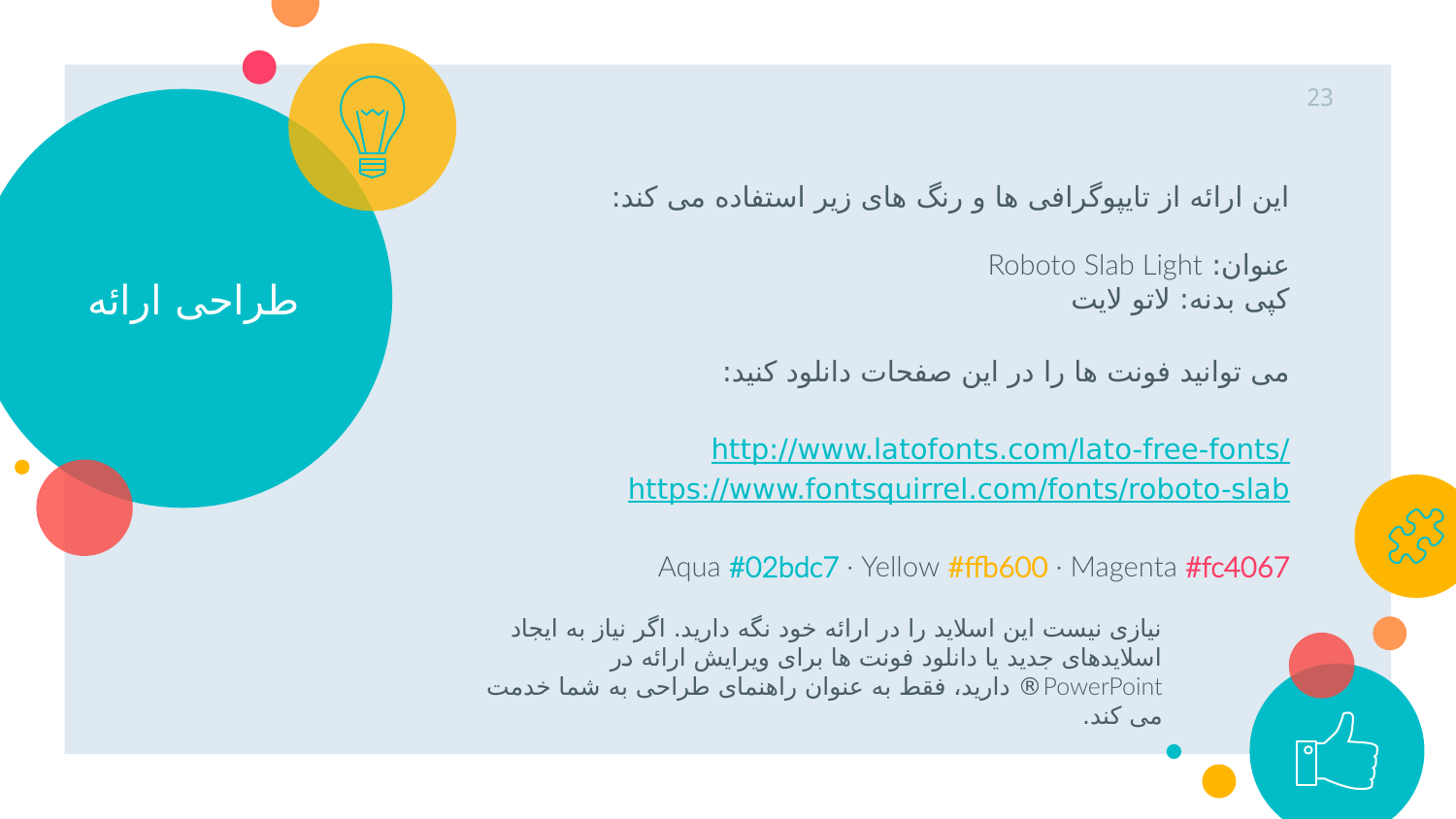

23
# طراحی ارائه
این ارائه از تایپوگرافی ها و رنگ های زیر استفاده می کند:

عنوان: Roboto Slab Light
کپی بدنه: لاتو لایت

می توانید فونت ها را در این صفحات دانلود کنید:

http://www.latofonts.com/lato-free-fonts/
https://www.fontsquirrel.com/fonts/roboto-slab

Aqua #02bdc7 · Yellow #ffb600 · Magenta #fc4067

نیازی نیست این اسلاید را در ارائه خود نگه دارید. اگر نیاز به ایجاد اسلایدهای جدید یا دانلود فونت ها برای ویرایش ارائه در PowerPoint® دارید، فقط به عنوان راهنمای طراحی به شما خدمت می کند.